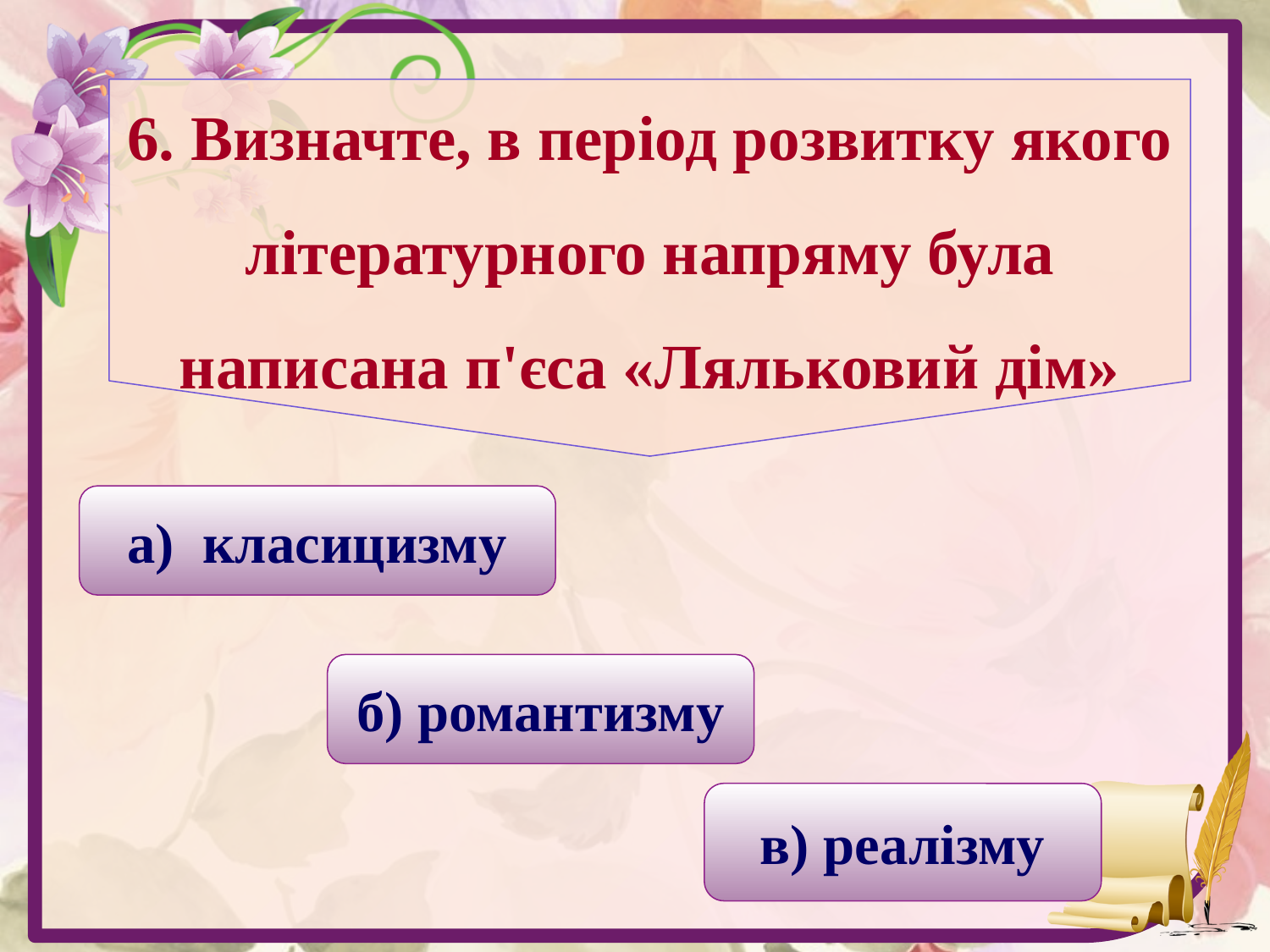

6. Визначте, в період розвитку якого літературного напряму була написана п'єса «Ляльковий дім»

а)  класицизму
б) романтизму
в) реалізму